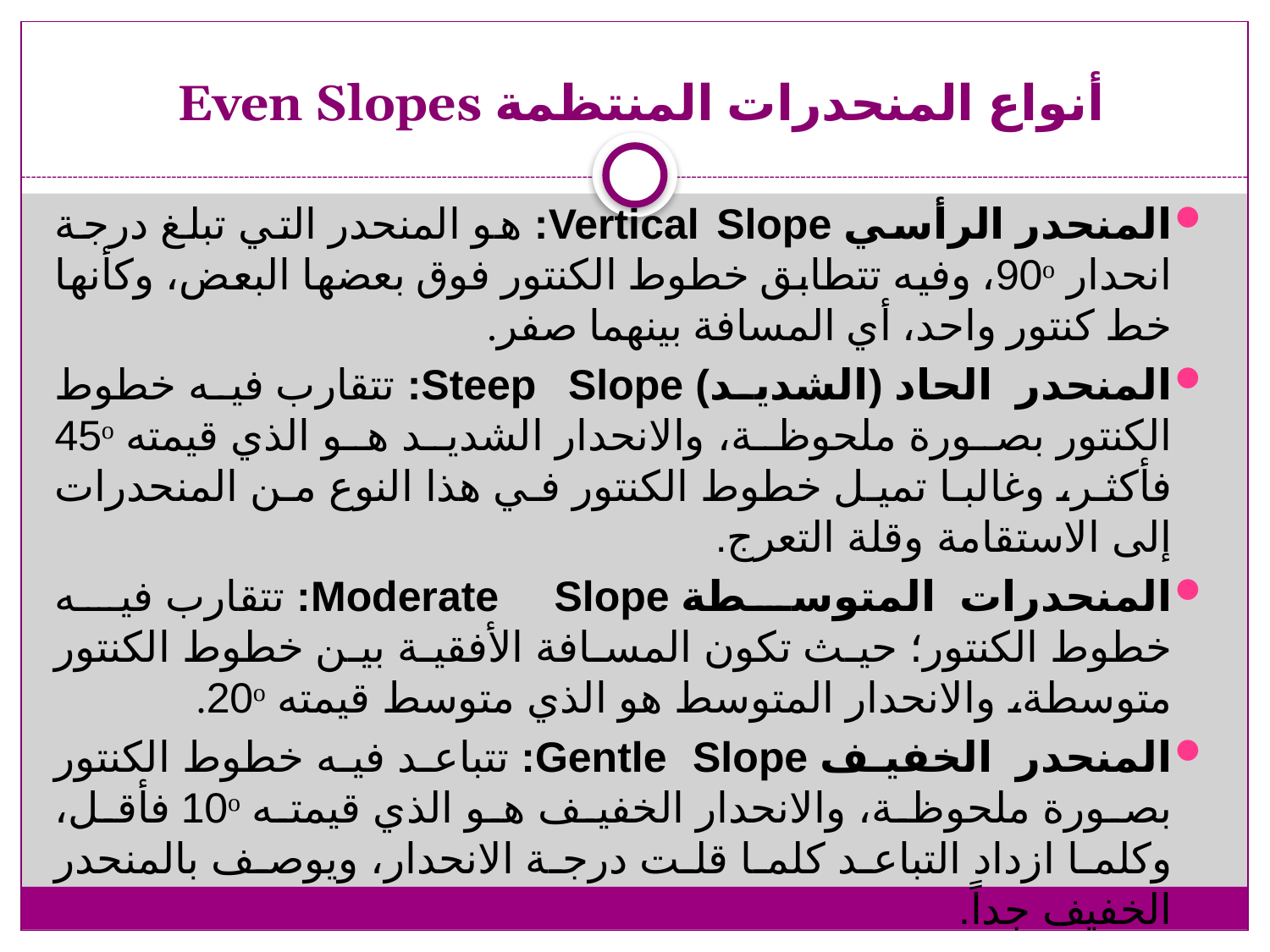

# أنواع المنحدرات المنتظمة Even Slopes
المنحدر الرأسي Vertical Slope: هو المنحدر التي تبلغ درجة انحدار 90ᵒ، وفيه تتطابق خطوط الكنتور فوق بعضها البعض، وكأنها خط كنتور واحد، أي المسافة بينهما صفر.
المنحدر  الحاد (الشديد) Steep Slope: تتقارب فيه خطوط الكنتور بصورة ملحوظة، والانحدار الشديد هو الذي قيمته 45ᵒ فأكثر، وغالبا تميل خطوط الكنتور في هذا النوع من المنحدرات إلى الاستقامة وقلة التعرج.
المنحدرات  المتوسطة Moderate Slope: تتقارب فيه خطوط الكنتور؛ حيث تكون المسافة الأفقية بين خطوط الكنتور متوسطة، والانحدار المتوسط هو الذي متوسط قيمته 20ᵒ.
المنحدر  الخفيف Gentle Slope: تتباعد فيه خطوط الكنتور بصورة ملحوظة، والانحدار الخفيف هو الذي قيمته 10ᵒ فأقل، وكلما ازداد التباعد كلما قلت درجة الانحدار، ويوصف بالمنحدر الخفيف جداً.